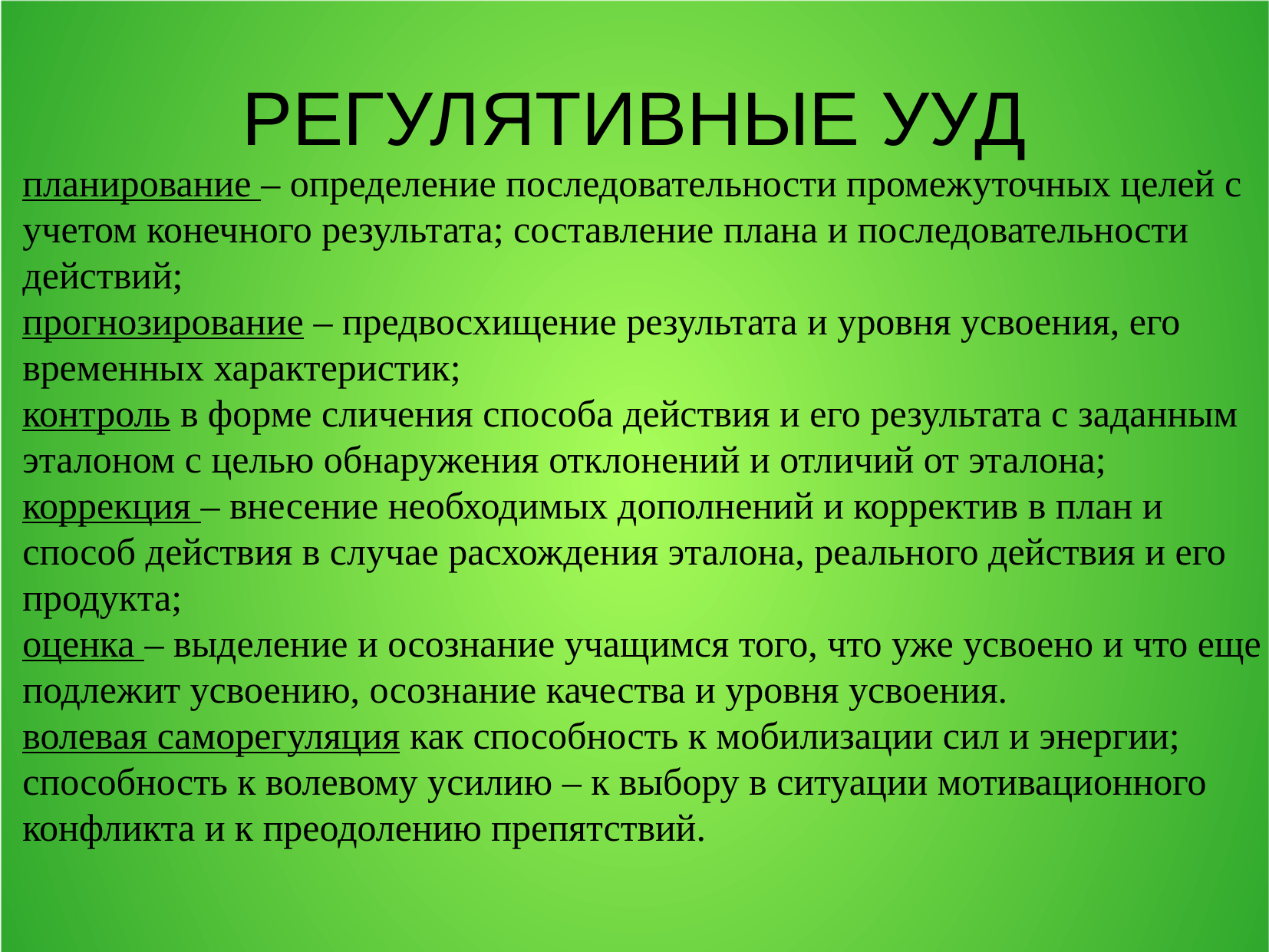

РЕГУЛЯТИВНЫЕ УУД
планирование – определение последовательности промежуточных целей с учетом конечного результата; составление плана и последовательности действий;
прогнозирование – предвосхищение результата и уровня усвоения, его временных характеристик;
контроль в форме сличения способа действия и его результата с заданным эталоном с целью обнаружения отклонений и отличий от эталона;
коррекция – внесение необходимых дополнений и корректив в план и способ действия в случае расхождения эталона, реального действия и его продукта;
оценка – выделение и осознание учащимся того, что уже усвоено и что еще подлежит усвоению, осознание качества и уровня усвоения.
волевая саморегуляция как способность к мобилизации сил и энергии; способность к волевому усилию – к выбору в ситуации мотивационного конфликта и к преодолению препятствий.